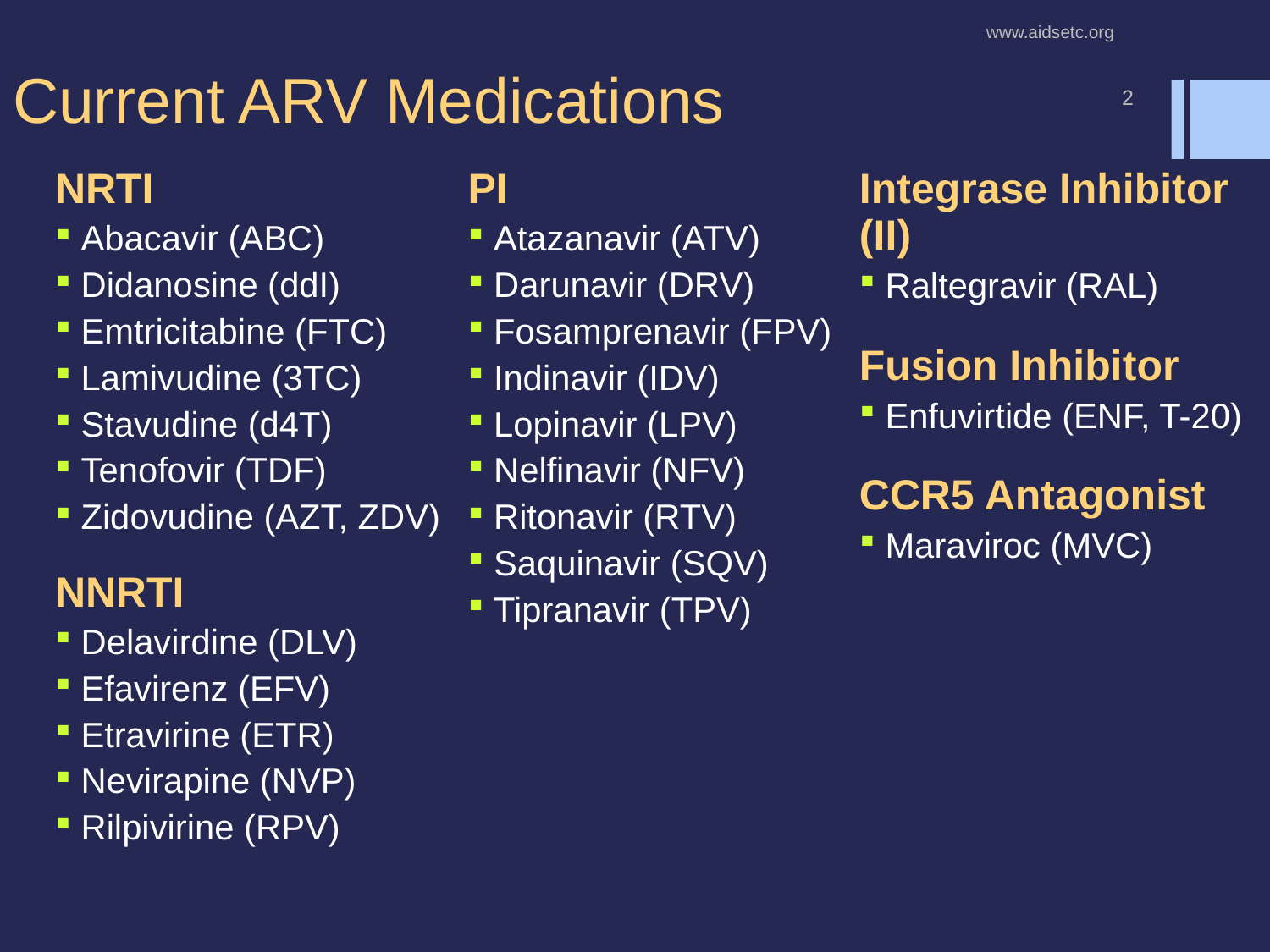

www.aidsetc.org
# Current ARV Medications
2
| NRTI Abacavir (ABC) Didanosine (ddI) Emtricitabine (FTC) Lamivudine (3TC) Stavudine (d4T) Tenofovir (TDF) Zidovudine (AZT, ZDV) NNRTI Delavirdine (DLV) Efavirenz (EFV) Etravirine (ETR) Nevirapine (NVP) Rilpivirine (RPV) | PI Atazanavir (ATV) Darunavir (DRV) Fosamprenavir (FPV) Indinavir (IDV) Lopinavir (LPV) Nelfinavir (NFV) Ritonavir (RTV) Saquinavir (SQV) Tipranavir (TPV) | Integrase Inhibitor (II) Raltegravir (RAL) Fusion Inhibitor Enfuvirtide (ENF, T-20) CCR5 Antagonist Maraviroc (MVC) |
| --- | --- | --- |